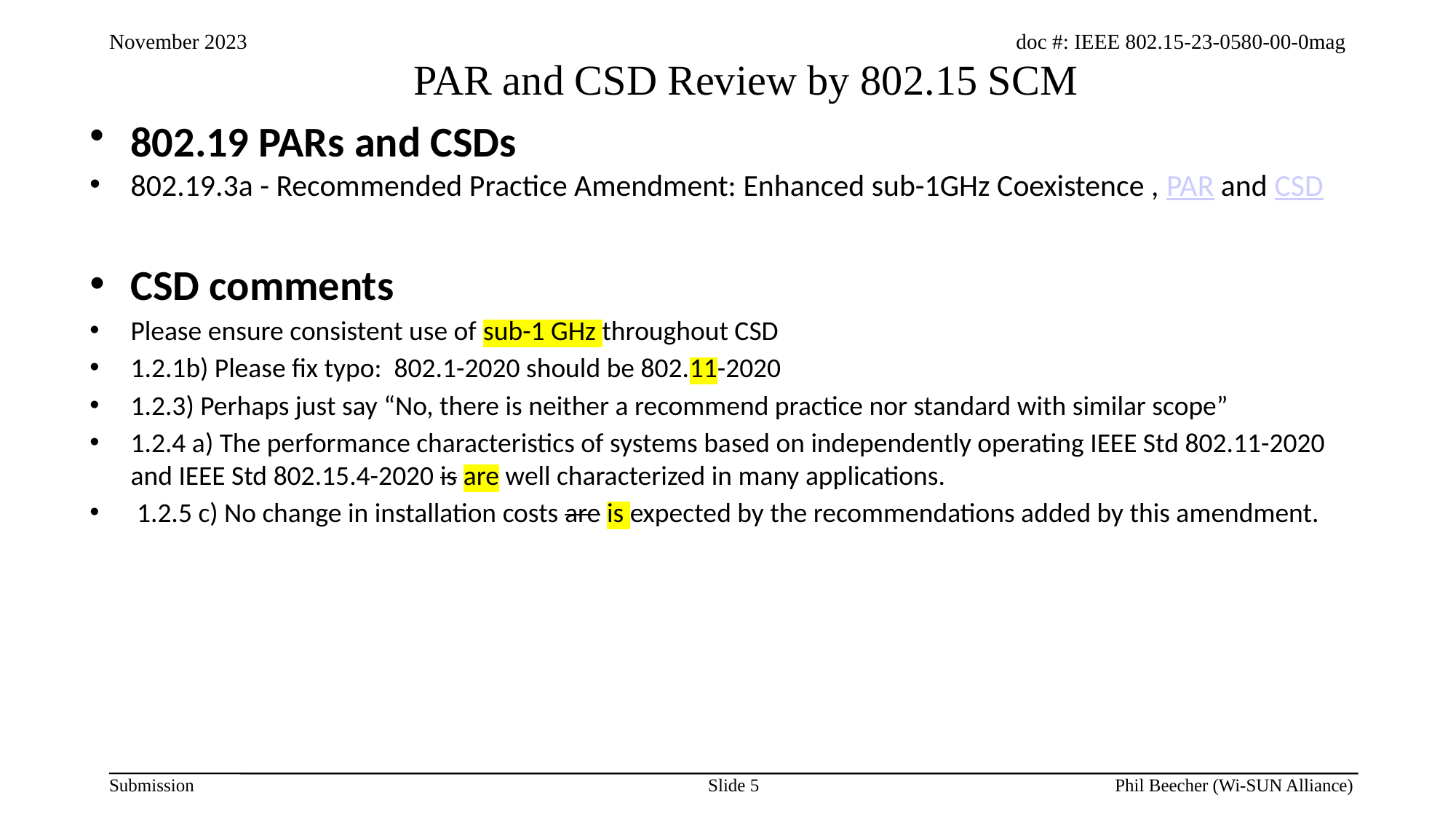

# PAR and CSD Review by 802.15 SCM
802.19 PARs and CSDs
802.19.3a - Recommended Practice Amendment: Enhanced sub-1GHz Coexistence , PAR and CSD

CSD comments
Please ensure consistent use of sub-1 GHz throughout CSD
1.2.1b) Please fix typo:  802.1-2020 should be 802.11-2020
1.2.3) Perhaps just say “No, there is neither a recommend practice nor standard with similar scope”
1.2.4 a) The performance characteristics of systems based on independently operating IEEE Std 802.11-2020 and IEEE Std 802.15.4-2020 is are well characterized in many applications.
 1.2.5 c) No change in installation costs are is expected by the recommendations added by this amendment.

Slide 5
Phil Beecher (Wi-SUN Alliance)